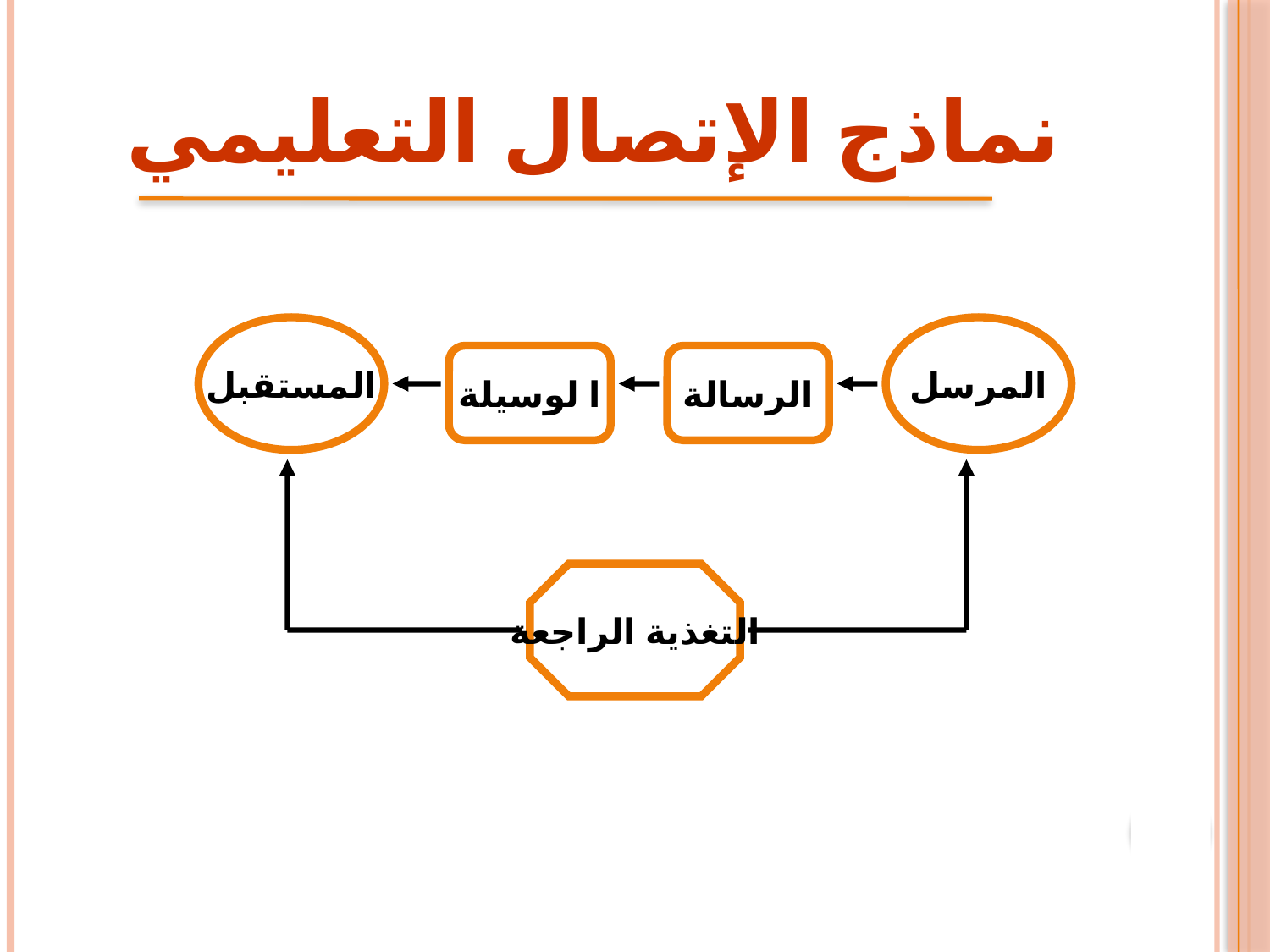

نماذج الإتصال التعليمي
المستقبل
المرسل
ا لوسيلة
الرسالة

التغذية الراجعة

8